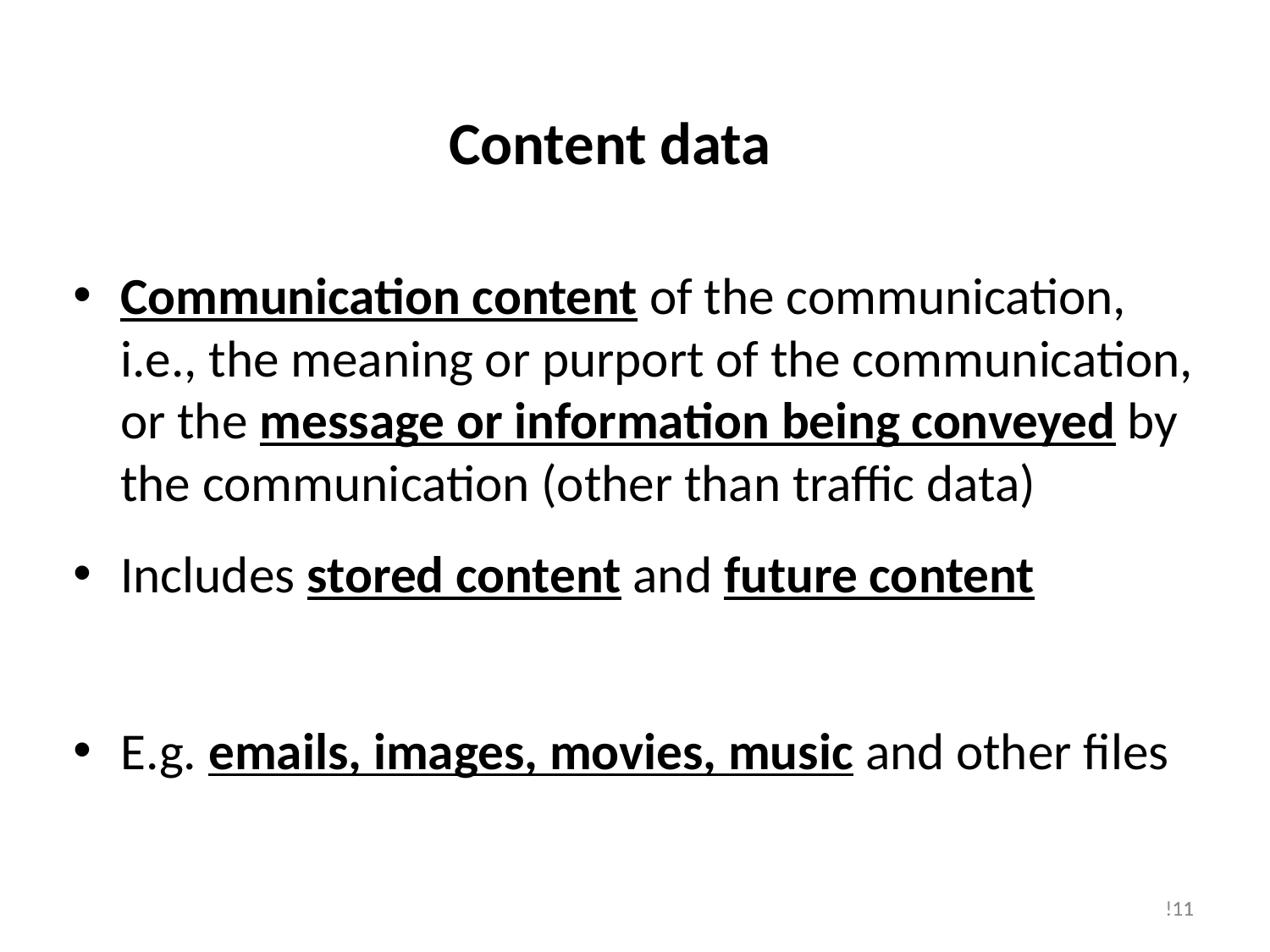

# Content data
Communication content of the communication, i.e., the meaning or purport of the communication, or the message or information being conveyed by the communication (other than traffic data)
Includes stored content and future content

E.g. emails, images, movies, music and other files
11
!11